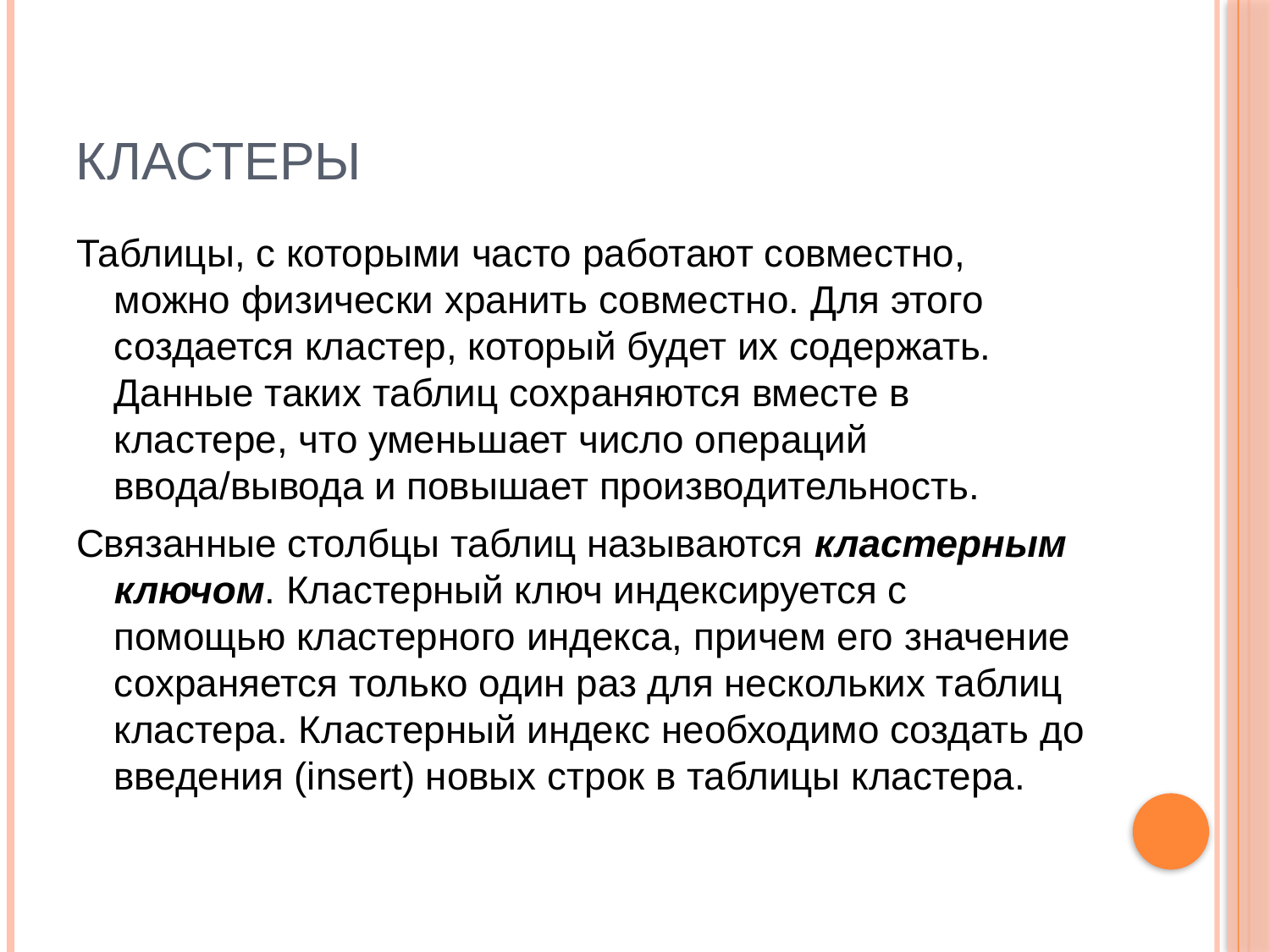

# Кластеры
Таблицы, с которыми часто работают совместно, можно физически хранить совместно. Для этого создается кластер, который будет их содержать. Данные таких таблиц сохраняются вместе в кластере, что уменьшает число операций ввода/вывода и повышает производительность.
Связанные столбцы таблиц называются кластерным ключом. Кластерный ключ индексируется с помощью кластерного индекса, причем его значение сохраняется только один раз для нескольких таблиц кластера. Кластерный индекс необходимо создать до введения (insert) новых строк в таблицы кластера.